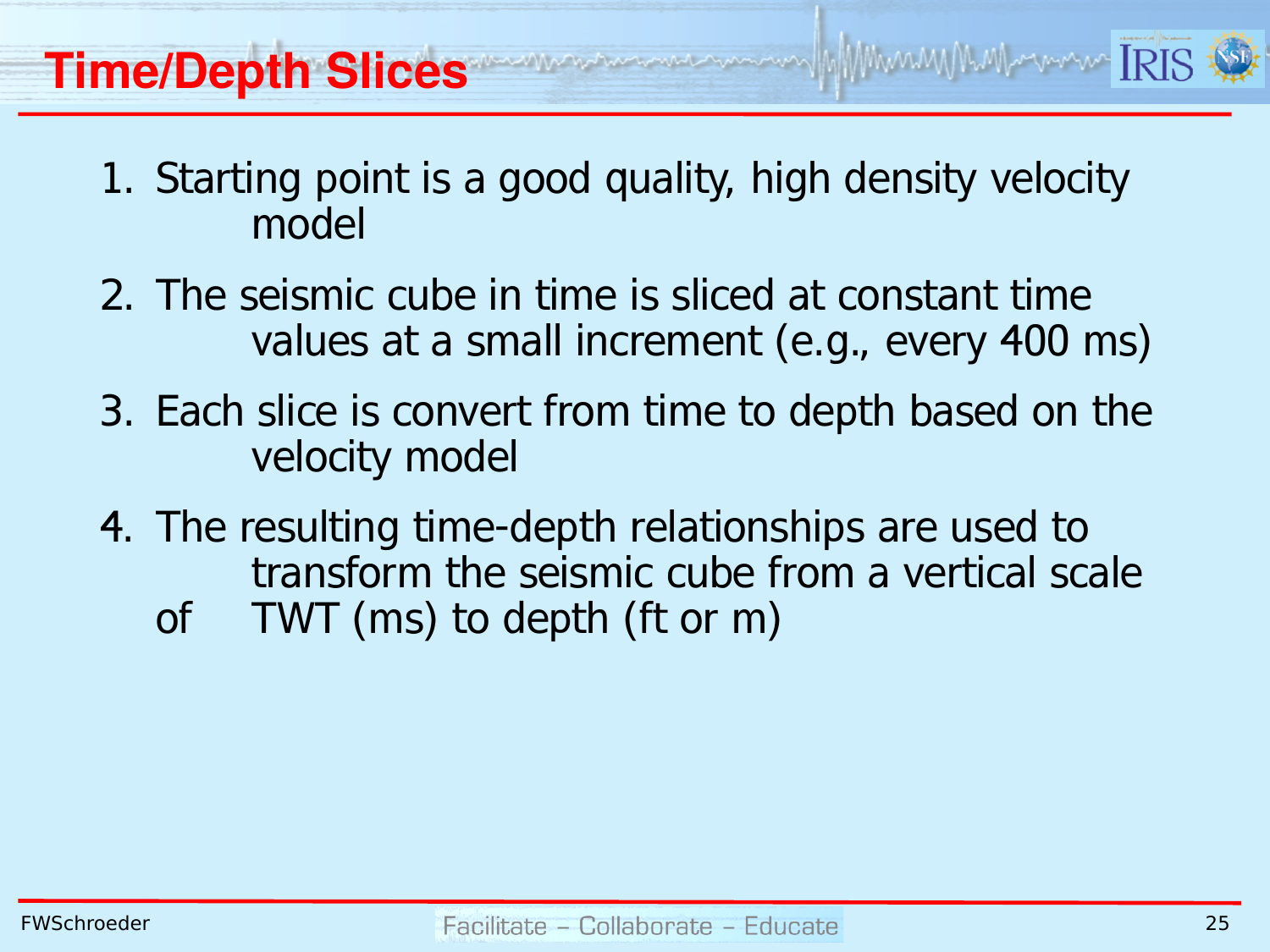

# Time/Depth Slices
Starting point is a good quality, high density velocity 	model
The seismic cube in time is sliced at constant time 	values at a small increment (e.g., every 400 ms)
Each slice is convert from time to depth based on the 	velocity model
The resulting time-depth relationships are used to 	transform the seismic cube from a vertical scale of 	TWT (ms) to depth (ft or m)